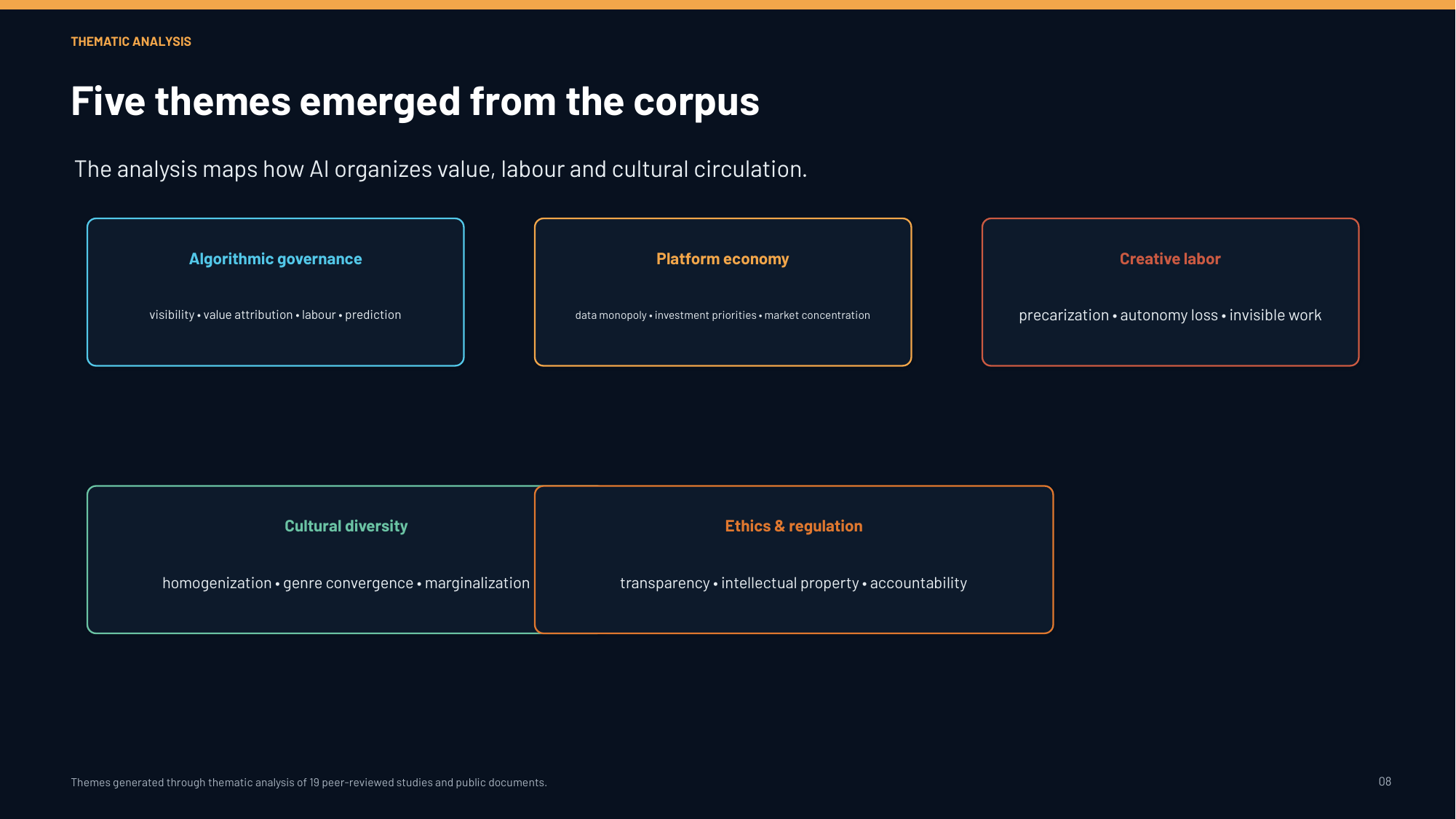

THEMATIC ANALYSIS
Five themes emerged from the corpus
The analysis maps how AI organizes value, labour and cultural circulation.

Algorithmic governance
Platform economy
Creative labor
visibility • value attribution • labour • prediction
data monopoly • investment priorities • market concentration
precarization • autonomy loss • invisible work

Cultural diversity
Ethics & regulation
homogenization • genre convergence • marginalization
transparency • intellectual property • accountability
08
Themes generated through thematic analysis of 19 peer-reviewed studies and public documents.